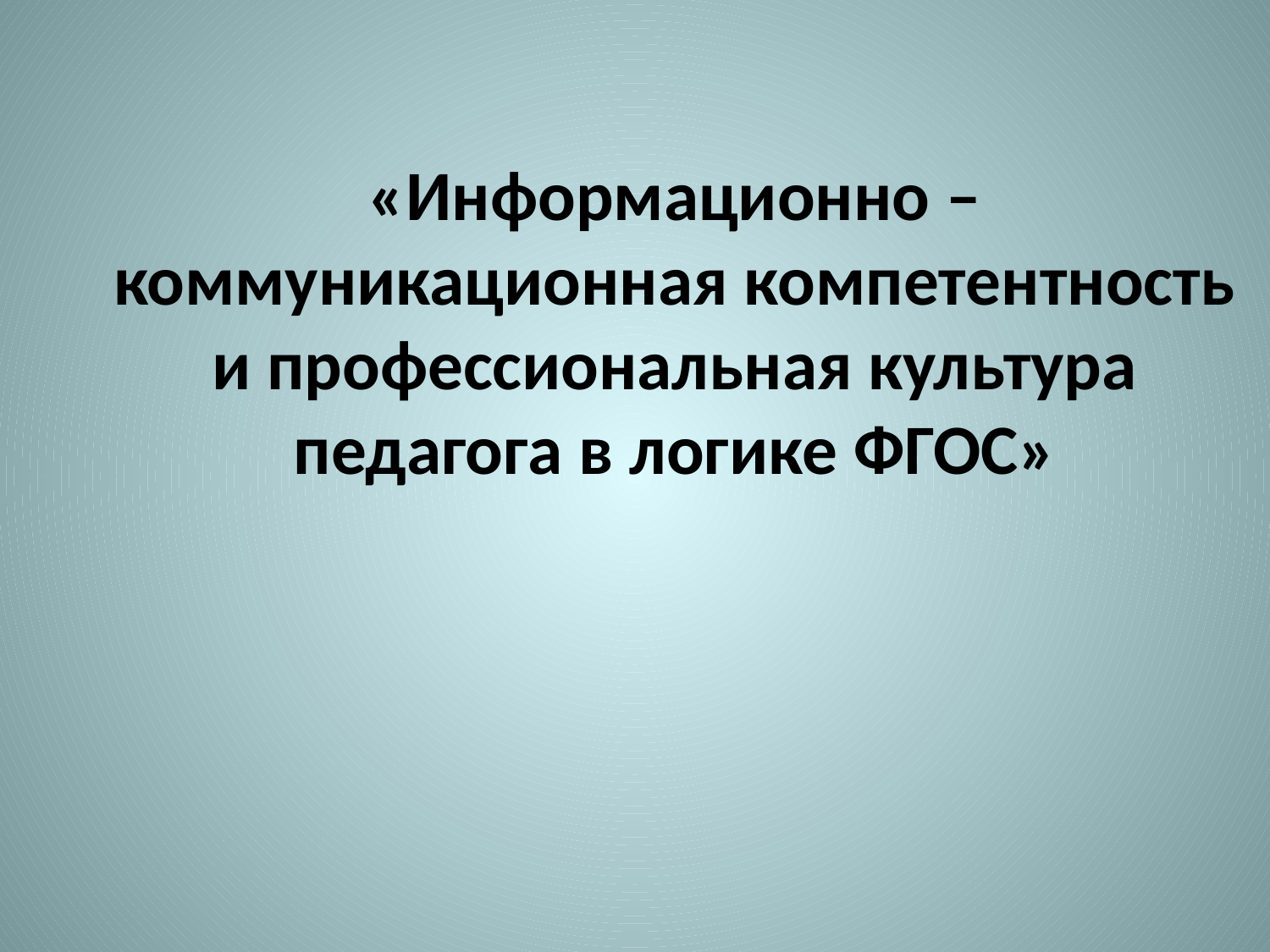

«Информационно – коммуникационная компетентность и профессиональная культура педагога в логике ФГОС»